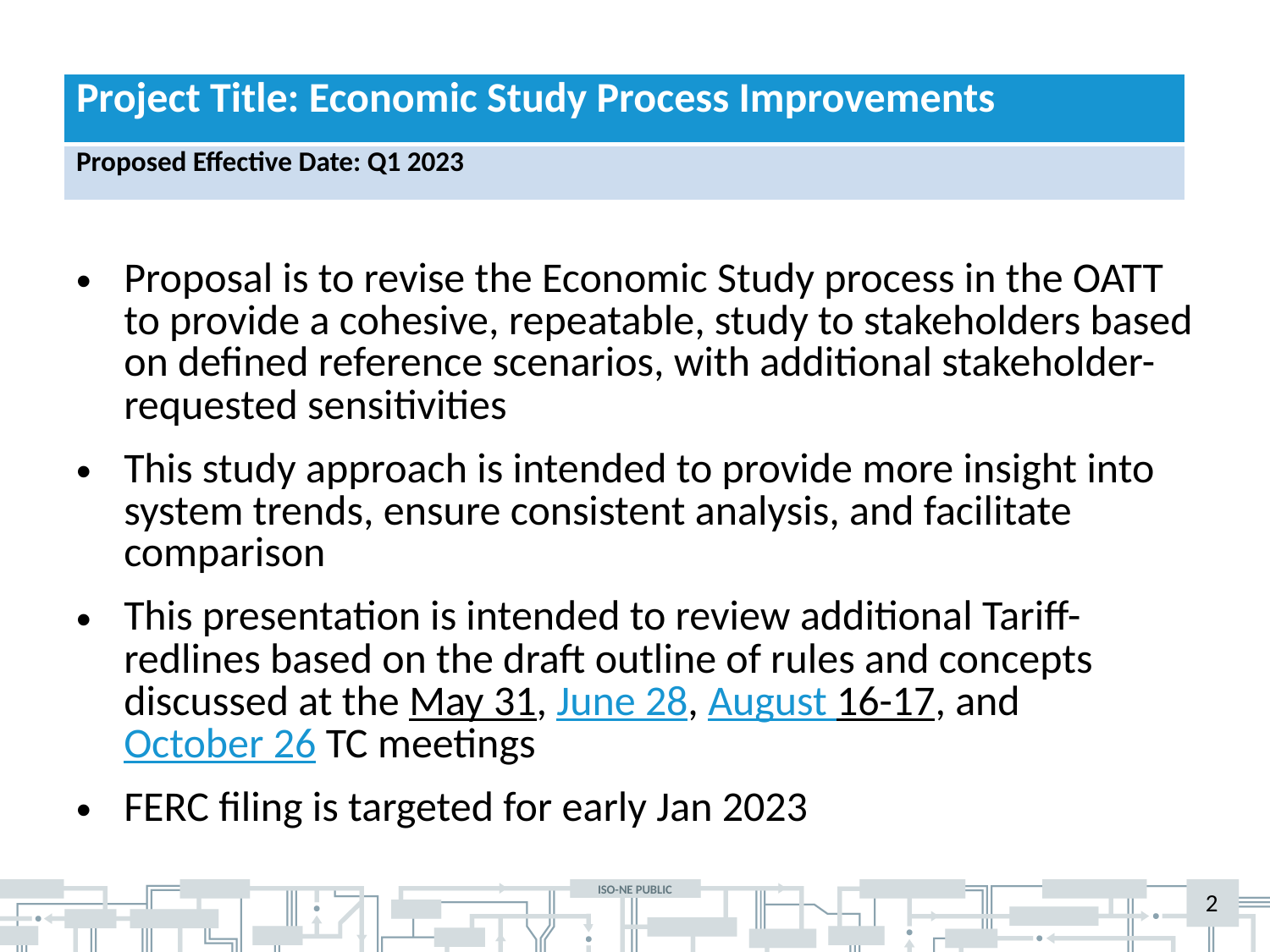

| Project Title: Economic Study Process Improvements |
| --- |
| Proposed Effective Date: Q1 2023 |

Proposal is to revise the Economic Study process in the OATT to provide a cohesive, repeatable, study to stakeholders based on defined reference scenarios, with additional stakeholder-requested sensitivities
This study approach is intended to provide more insight into system trends, ensure consistent analysis, and facilitate comparison
This presentation is intended to review additional Tariff-redlines based on the draft outline of rules and concepts discussed at the May 31, June 28, August 16-17, and
October 26 TC meetings
FERC filing is targeted for early Jan 2023
2